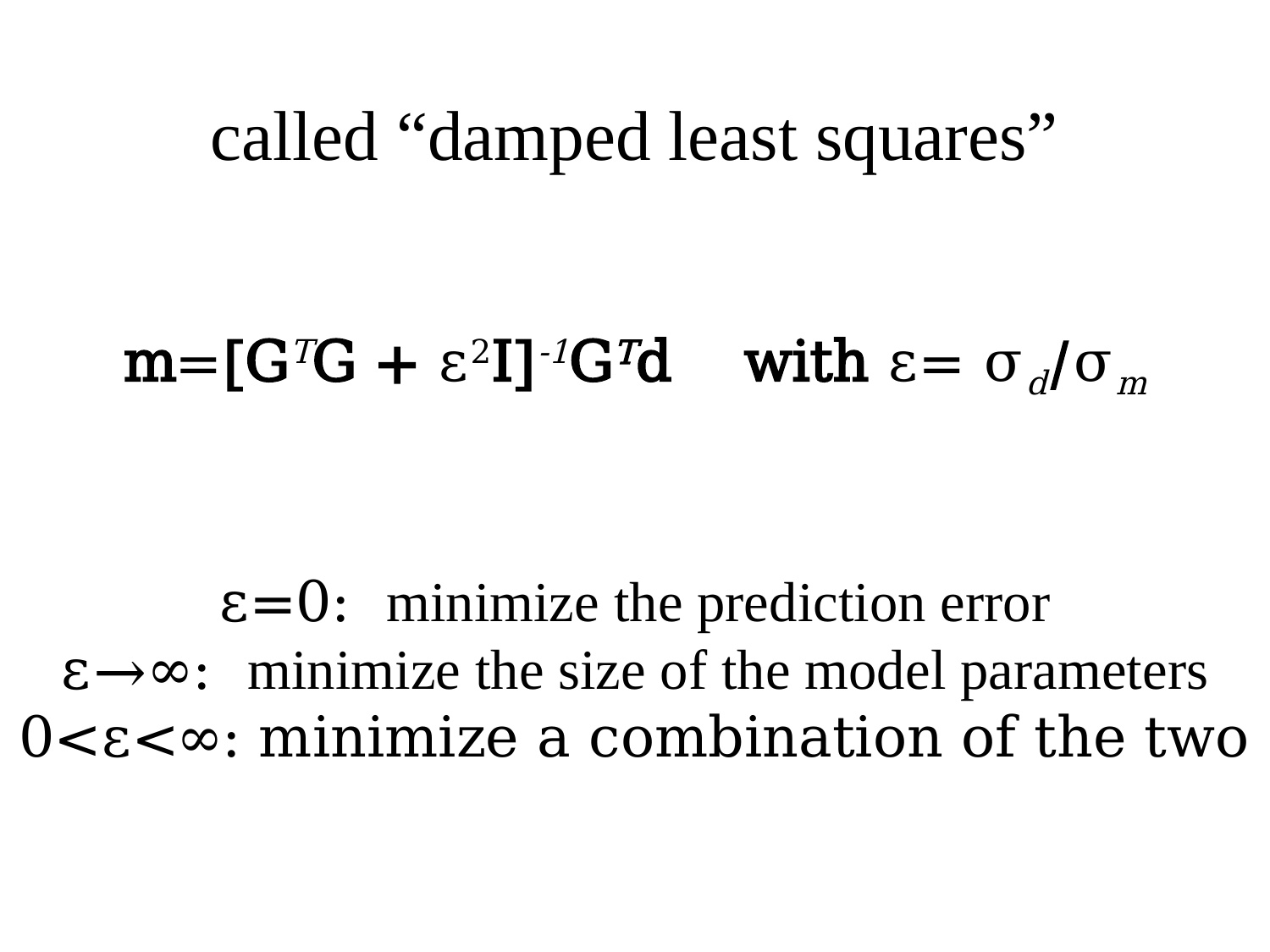

# called “damped least squares”
m=[GTG + ε2I]-1GTd    with ε= σd/σm

ε=0:  minimize the prediction error
ε→∞:  minimize the size of the model parameters
0<ε<∞: minimize a combination of the two